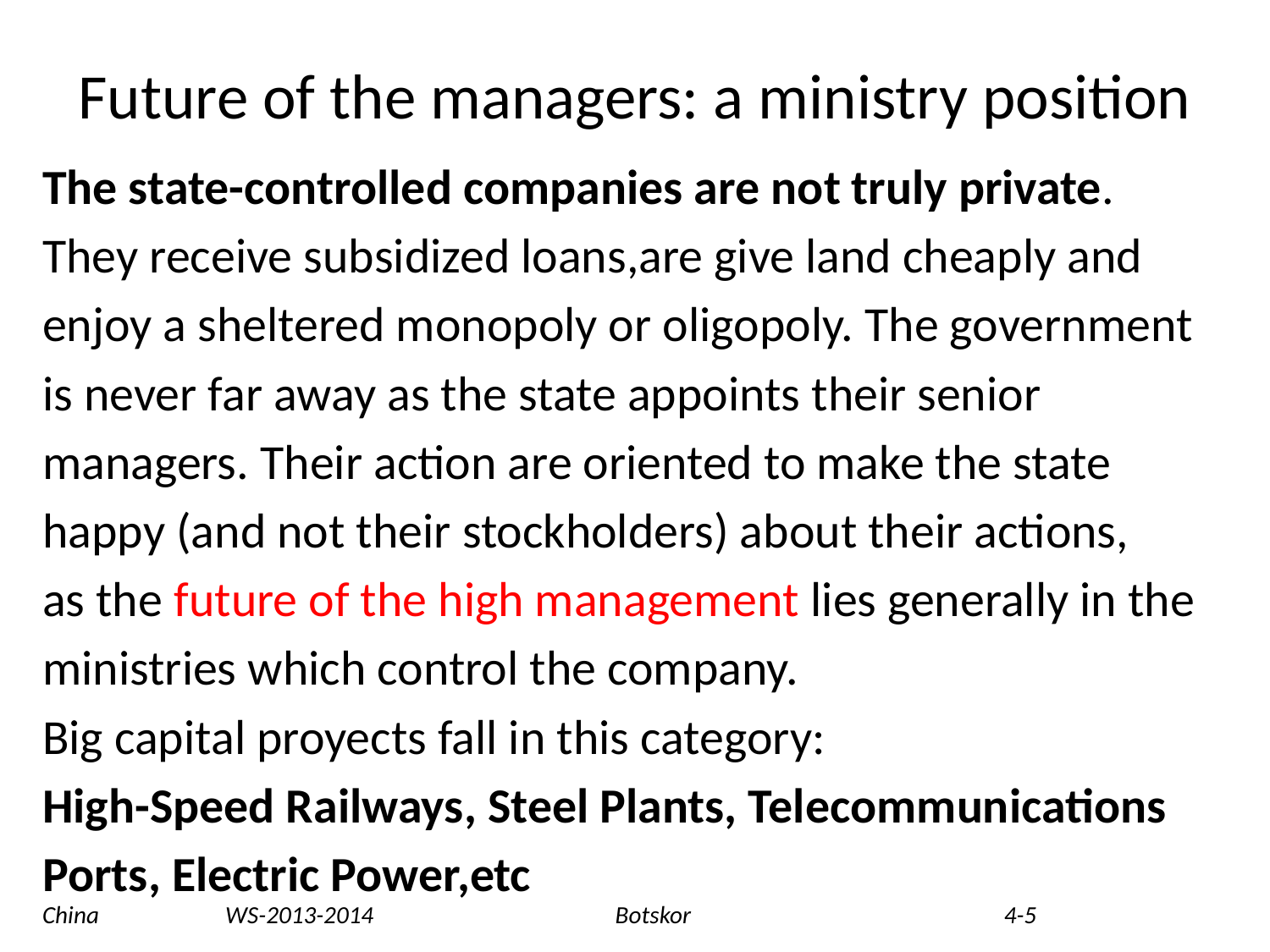

# Future of the managers: a ministry position
The state-controlled companies are not truly private.
They receive subsidized loans,are give land cheaply and
enjoy a sheltered monopoly or oligopoly. The government
is never far away as the state appoints their senior
managers. Their action are oriented to make the state
happy (and not their stockholders) about their actions,
as the future of the high management lies generally in the
ministries which control the company.
Big capital proyects fall in this category:
High-Speed Railways, Steel Plants, Telecommunications
Ports, Electric Power,etc

China                       WS-2013-2014                                            Botskor                                                         4-5